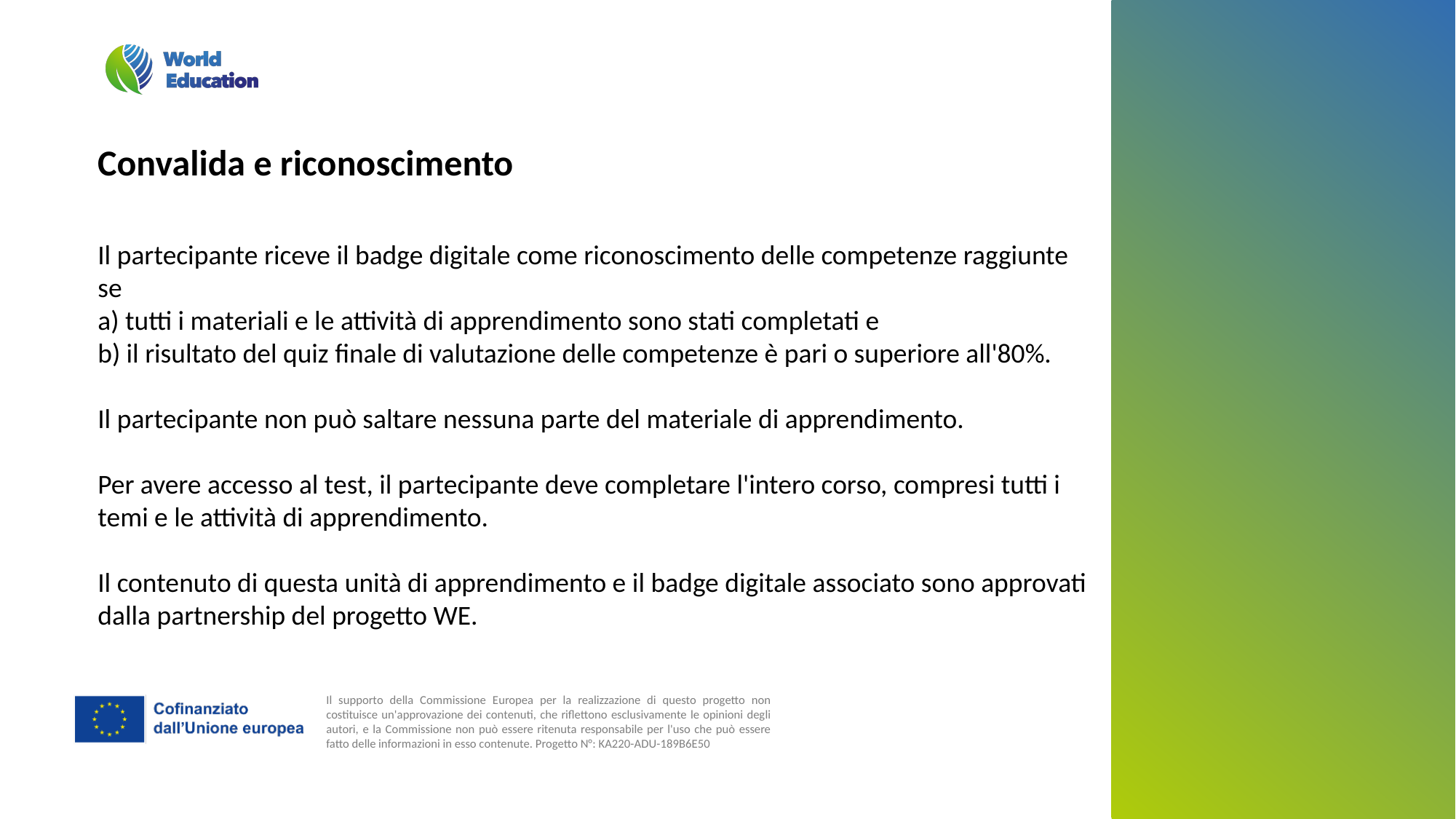

Convalida e riconoscimento
# Il partecipante riceve il badge digitale come riconoscimento delle competenze raggiunte se a) tutti i materiali e le attività di apprendimento sono stati completati e b) il risultato del quiz finale di valutazione delle competenze è pari o superiore all'80%. Il partecipante non può saltare nessuna parte del materiale di apprendimento. Per avere accesso al test, il partecipante deve completare l'intero corso, compresi tutti i temi e le attività di apprendimento. Il contenuto di questa unità di apprendimento e il badge digitale associato sono approvati dalla partnership del progetto WE.